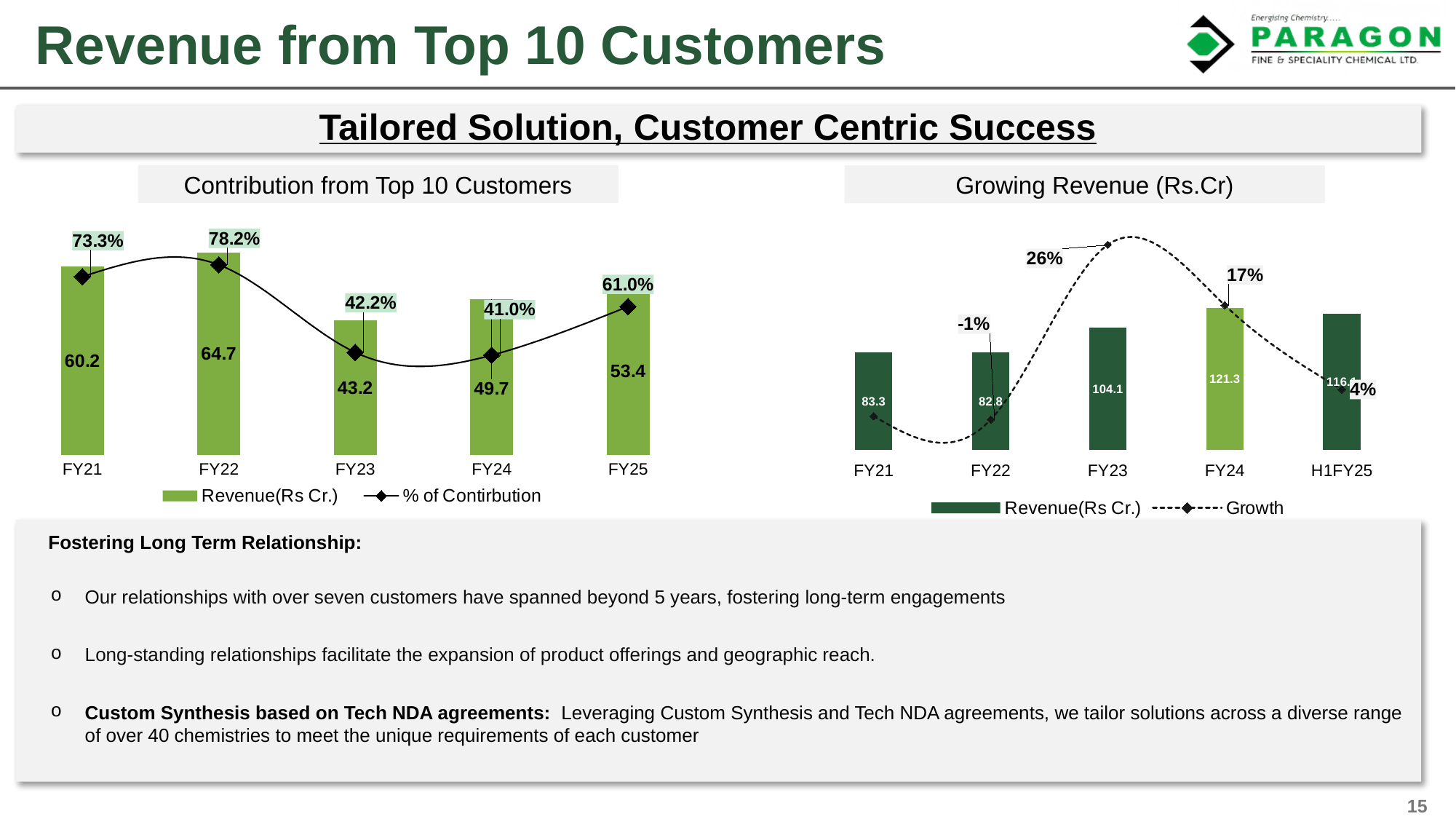

Revenue from Top 10 Customers
Tailored Solution, Customer Centric Success

Contribution from Top 10 Customers
   Growing Revenue (Rs.Cr)

### Chart

| Category | Revenue(Rs Cr.) | Growth |
|---|---|---|
| FY21 | 83.2555 | 0.0 |
| FY22 | 82.8294 | -0.005117980193500626 |
| FY23 | 104.0553 | 0.25626045824308763 |
| FY24 | 121.327321277 | 0.1659888662759128 |
| H1FY25 | 116.1 | 0.04 |

### Chart

| Category | Revenue(Rs Cr.) | % of Contirbution |
|---|---|---|
| FY21 | 60.207048099999994 | 0.7328727638032398 |
| FY22 | 64.7364456 | 0.7815636304155154 |
| FY23 | 43.15706660000001 | 0.42200719979713736 |
| FY24 | 49.74328970000001 | 0.410291195863224 |
| FY25 | 53.4 | 0.61 |
Fostering Long Term Relationship:
Our relationships with over seven customers have spanned beyond 5 years, fostering long-term engagements
Long-standing relationships facilitate the expansion of product offerings and geographic reach.
Custom Synthesis based on Tech NDA agreements:  Leveraging Custom Synthesis and Tech NDA agreements, we tailor solutions across a diverse range of over 40 chemistries to meet the unique requirements of each customer
15